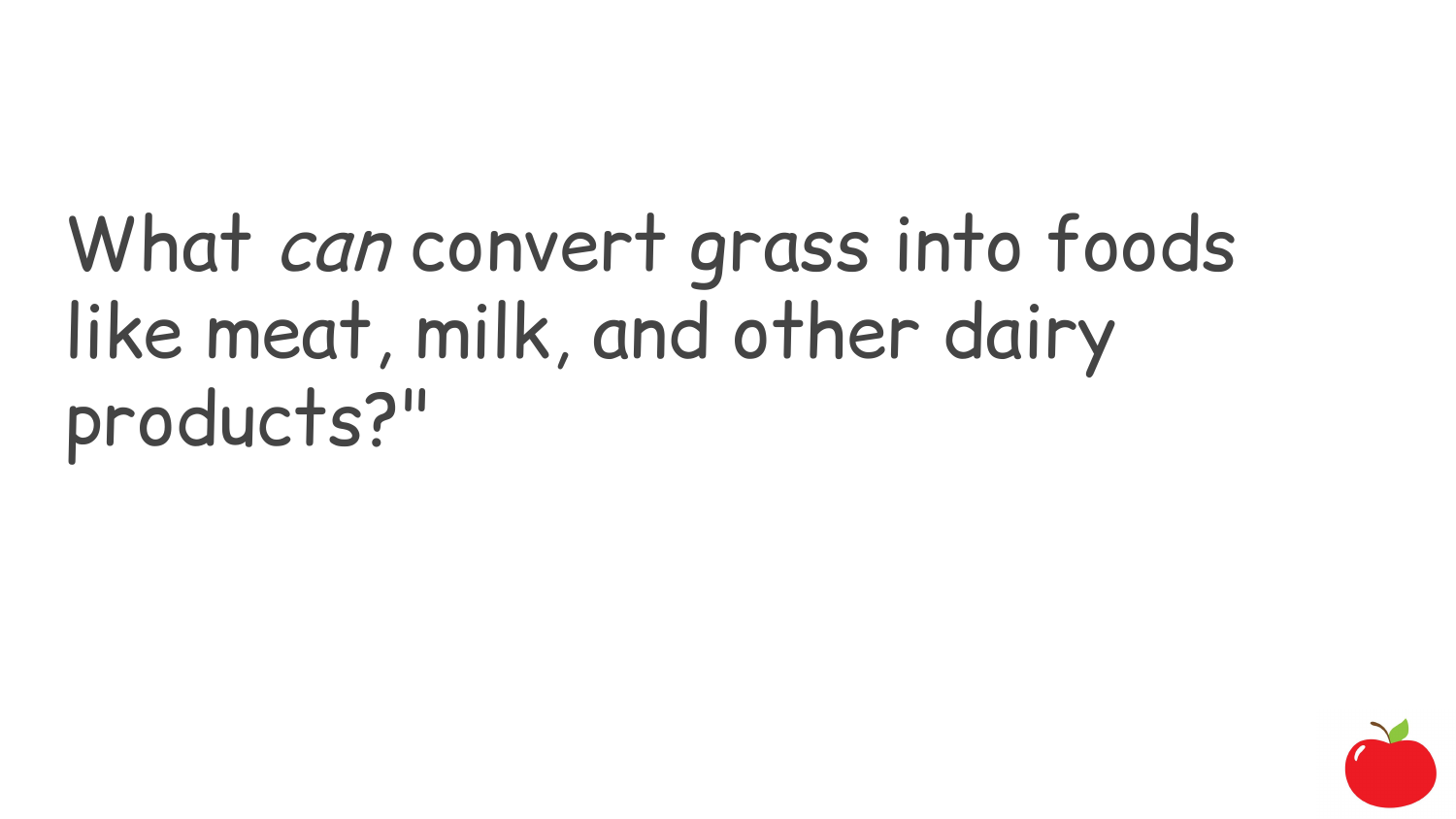

#
What can convert grass into foods like meat, milk, and other dairy products?"